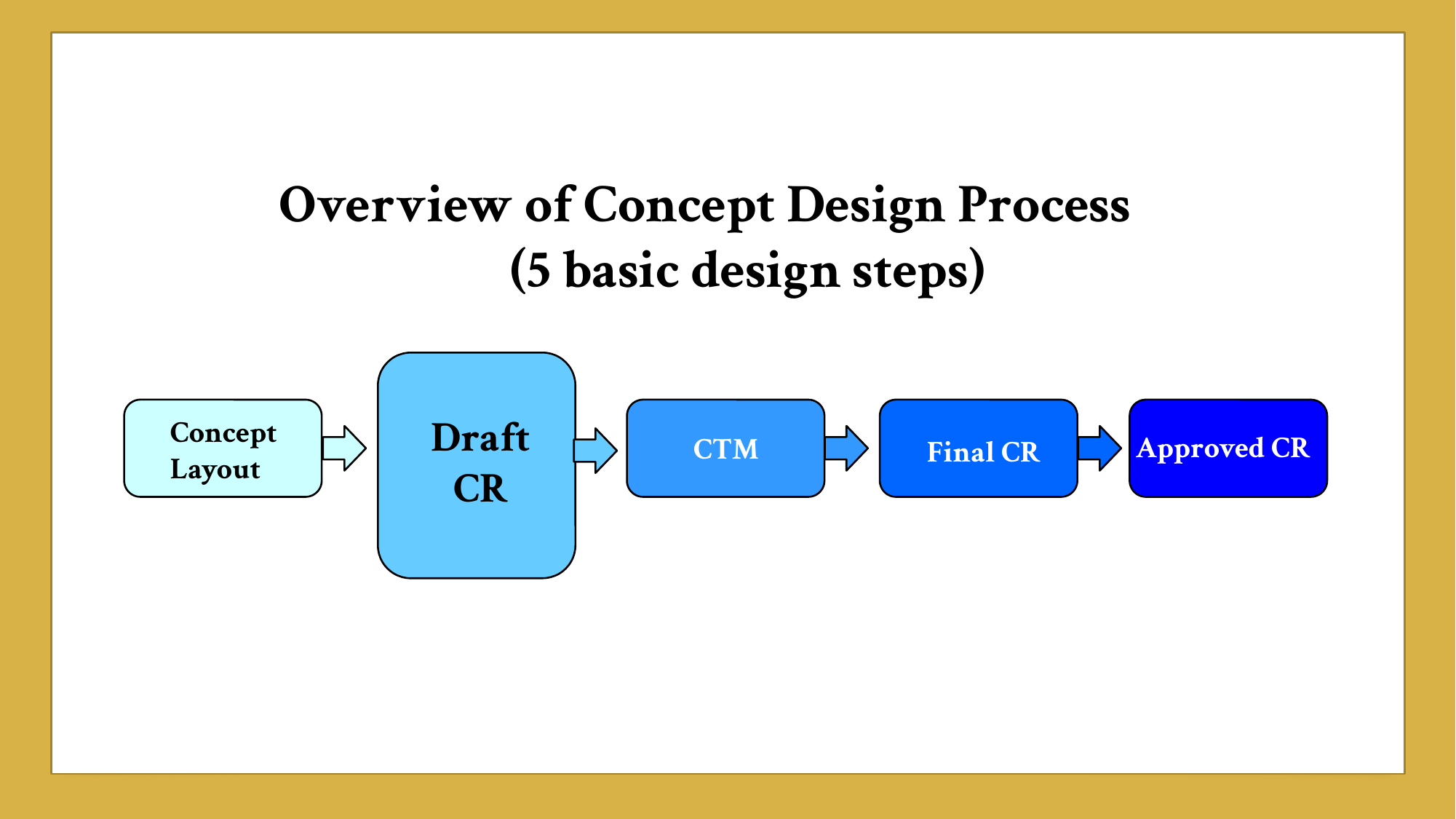

Overview of Concept Design Process
(5 basic design steps)

Draft CR
Concept Layout
Approved CR
CTM
Final CR